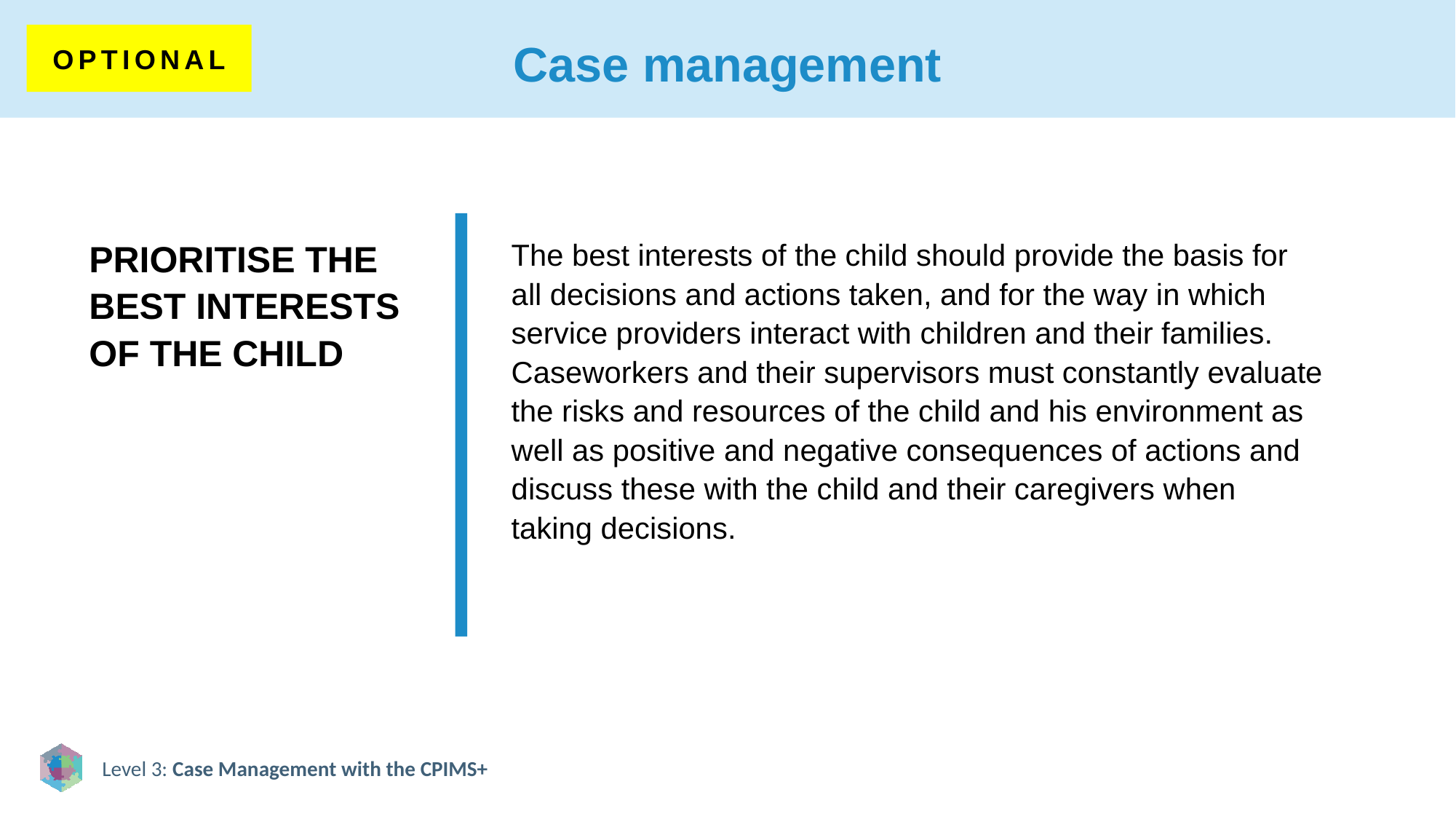

# Case management
OPTIONAL

PRIORITISE THE BEST INTERESTS OF THE CHILD
The best interests of the child should provide the basis for all decisions and actions taken, and for the way in which service providers interact with children and their families. Caseworkers and their supervisors must constantly evaluate the risks and resources of the child and his environment as well as positive and negative consequences of actions and discuss these with the child and their caregivers when taking decisions.